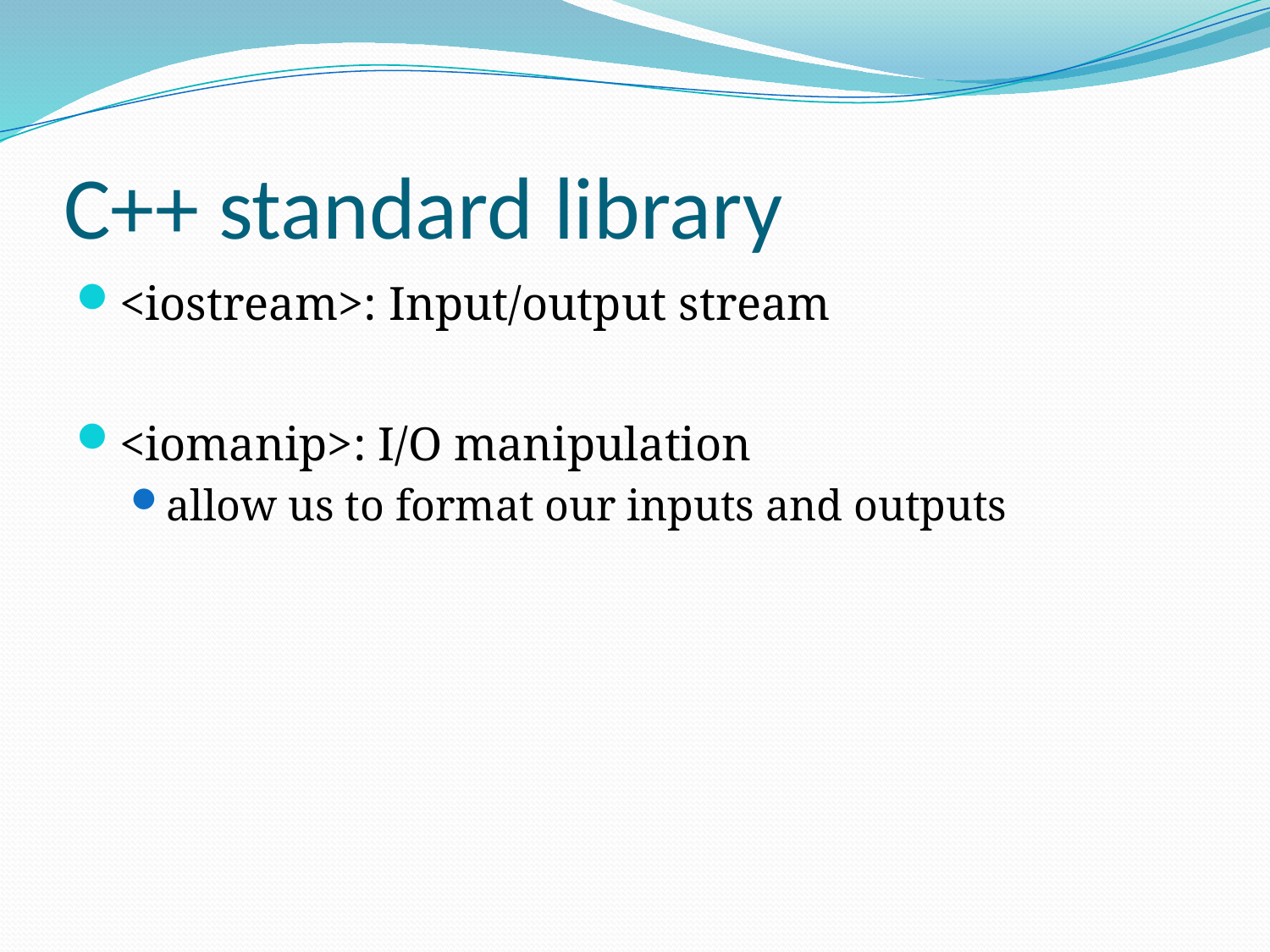

# C++ standard library
<iostream>: Input/output stream

<iomanip>: I/O manipulation
allow us to format our inputs and outputs